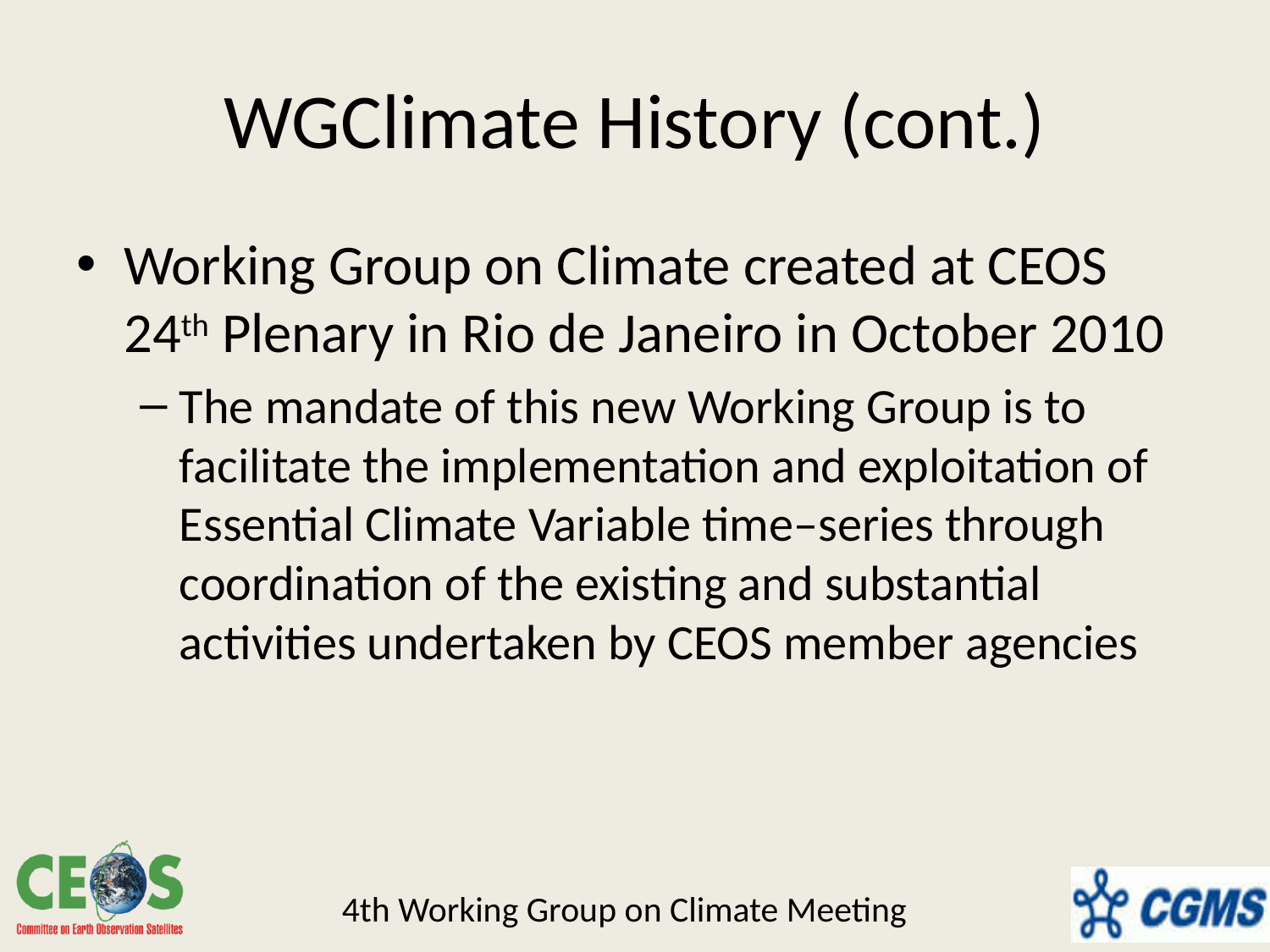

# WGClimate History (cont.)
Working Group on Climate created at CEOS 24th Plenary in Rio de Janeiro in October 2010
The mandate of this new Working Group is to facilitate the implementation and exploitation of Essential Climate Variable time–series through coordination of the existing and substantial activities undertaken by CEOS member agencies

4th Working Group on Climate Meeting